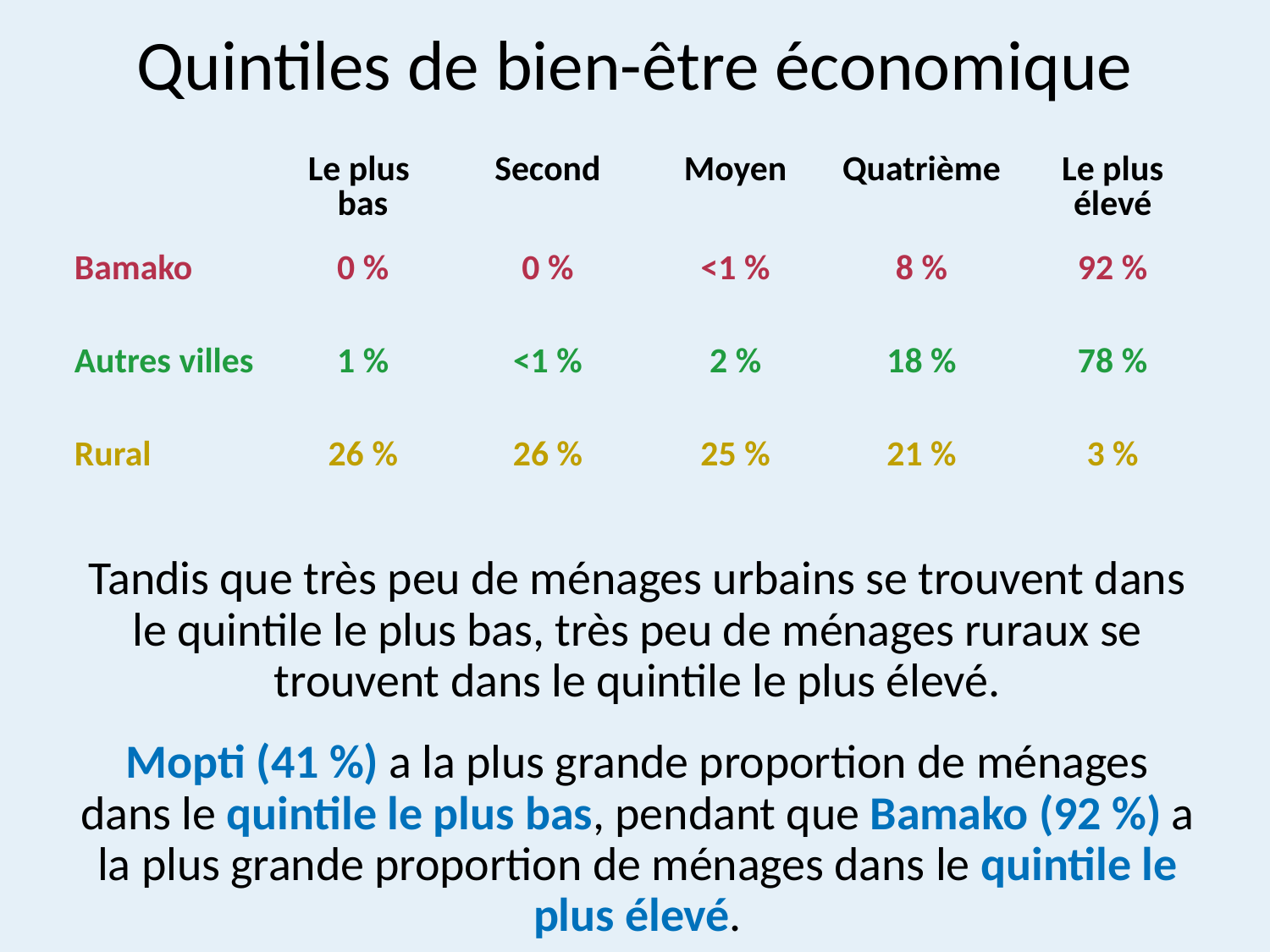

# Quintiles de bien-être économique
|  | Le plus bas | Second | Moyen | Quatrième | Le plus élevé |
| --- | --- | --- | --- | --- | --- |
| Bamako | 0 % | 0 % | <1 % | 8 % | 92 % |
| Autres villes | 1 % | <1 % | 2 % | 18 % | 78 % |
| Rural | 26 % | 26 % | 25 % | 21 % | 3 % |
Tandis que très peu de ménages urbains se trouvent dans le quintile le plus bas, très peu de ménages ruraux se trouvent dans le quintile le plus élevé.
Mopti (41 %) a la plus grande proportion de ménages dans le quintile le plus bas, pendant que Bamako (92 %) a la plus grande proportion de ménages dans le quintile le plus élevé.